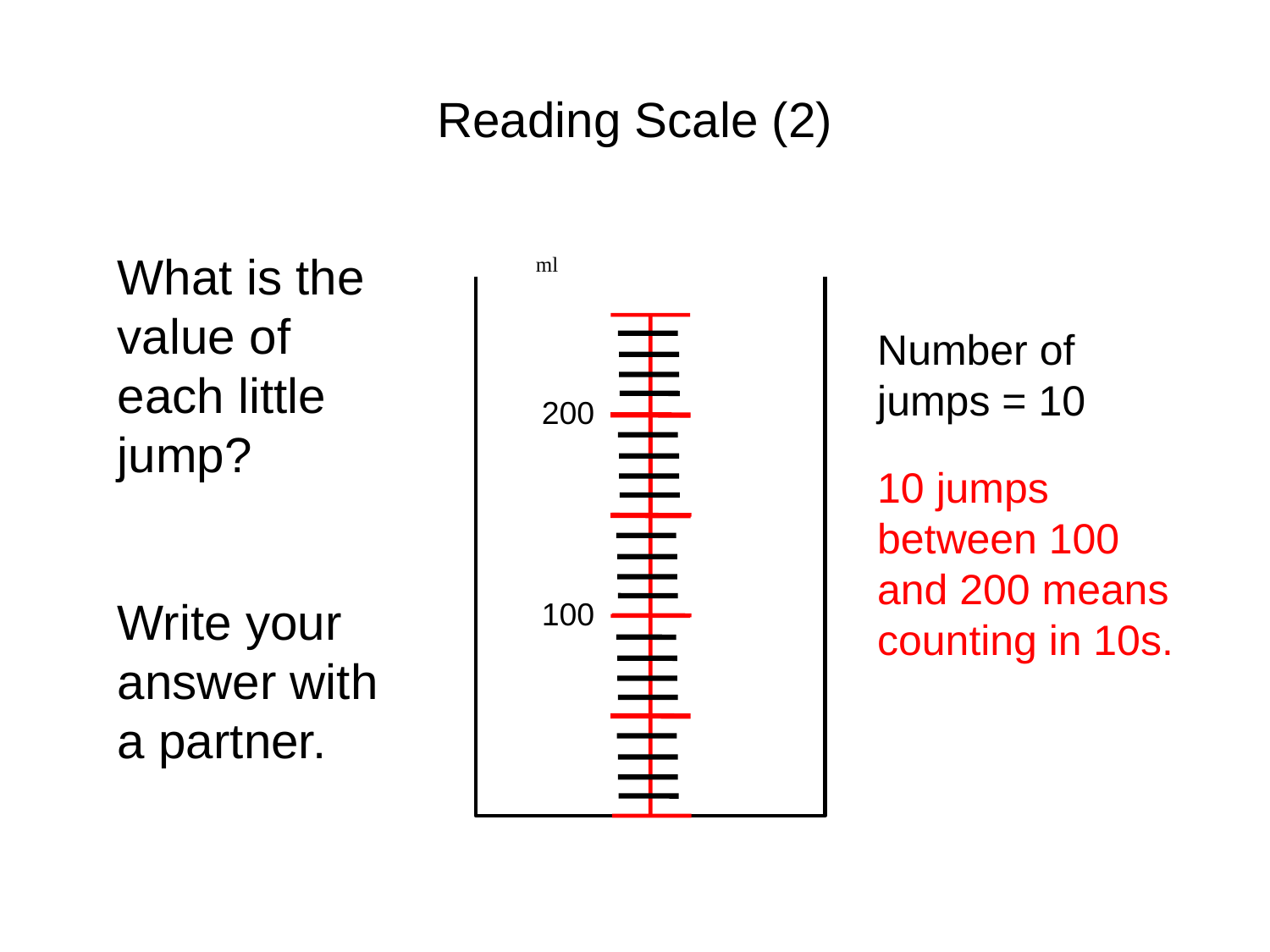

# Reading Scale (2)
What is the value of each little jump?

Write your answer with a partner.
ml

200

100

Number of jumps = 10
10 jumps between 100 and 200 means counting in 10s.